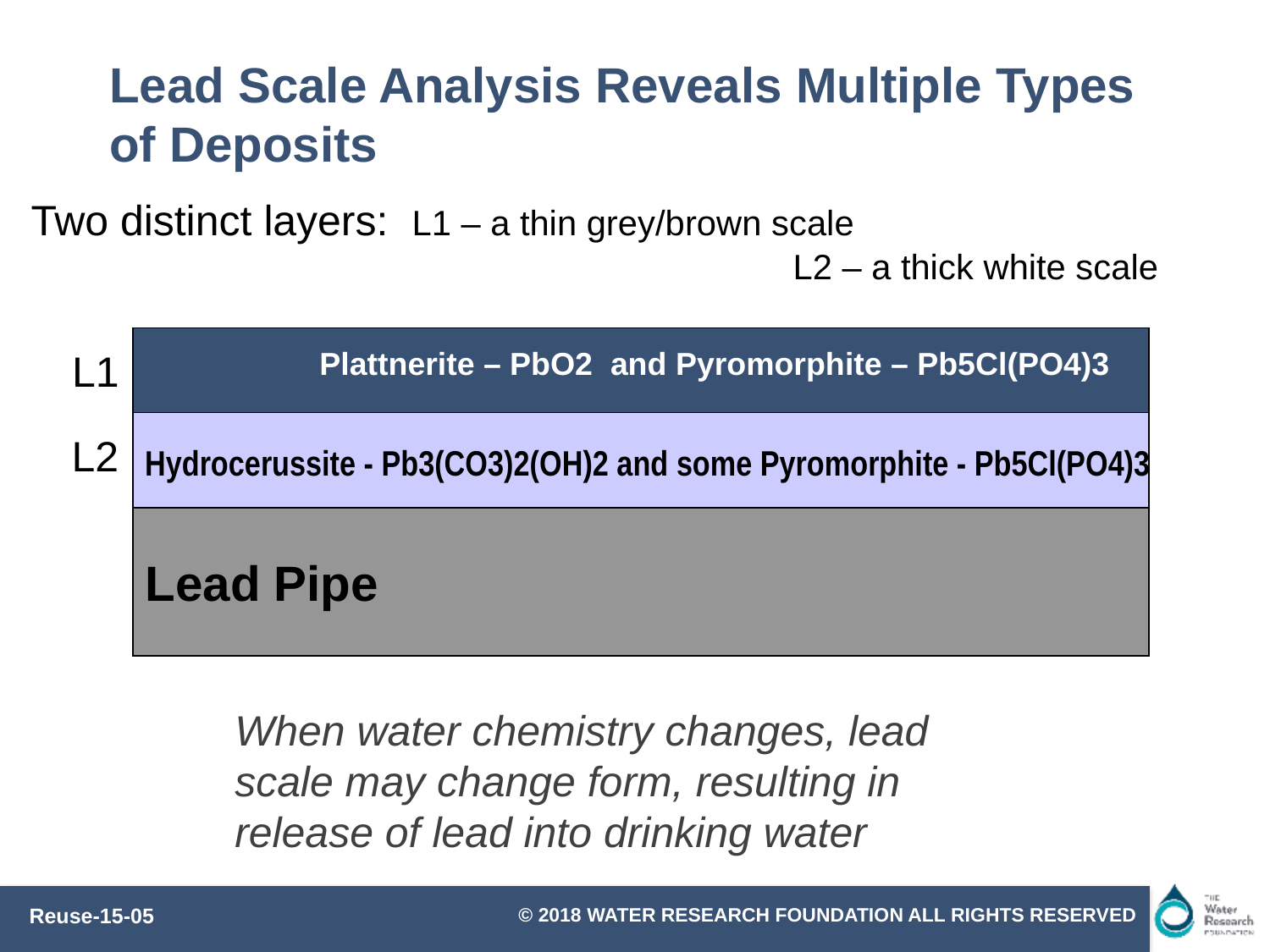

# Lead Scale Analysis Reveals Multiple Types of Deposits
Two distinct layers: 	L1 – a thin grey/brown scale
						L2 – a thick white scale

Plattnerite – PbO2  and Pyromorphite – Pb5Cl(PO4)3
L1

L2
Hydrocerussite - Pb3(CO3)2(OH)2 and some Pyromorphite - Pb5Cl(PO4)3

Lead Pipe
When water chemistry changes, lead scale may change form, resulting in release of lead into drinking water